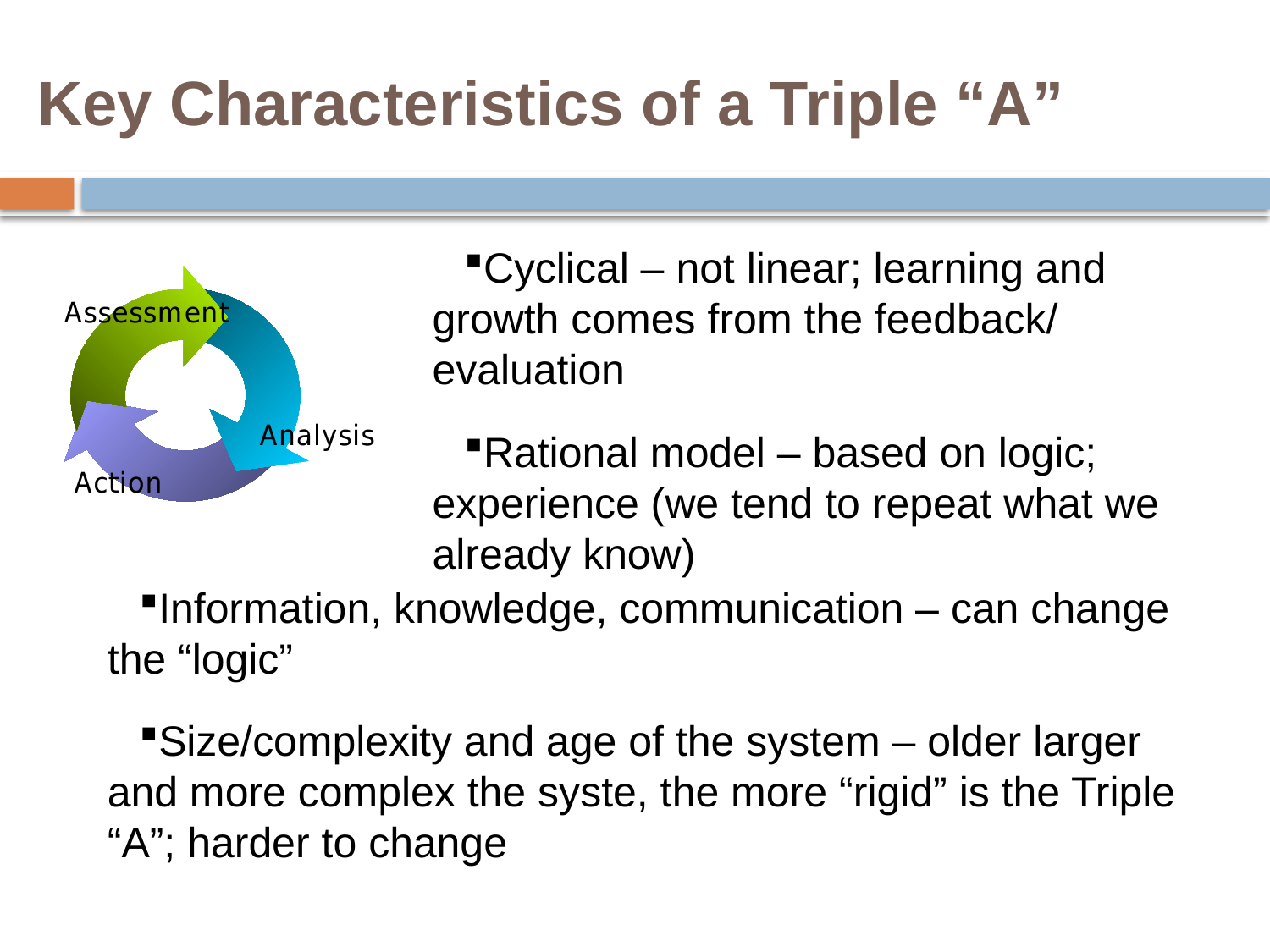

# Key Characteristics of a Triple “A”
Cyclical – not linear; learning and growth comes from the feedback/ evaluation
Rational model – based on logic; experience (we tend to repeat what we already know)

Assessment
Analysis
Action
Information, knowledge, communication – can change the “logic”
Size/complexity and age of the system – older larger and more complex the syste, the more “rigid” is the Triple “A”; harder to change